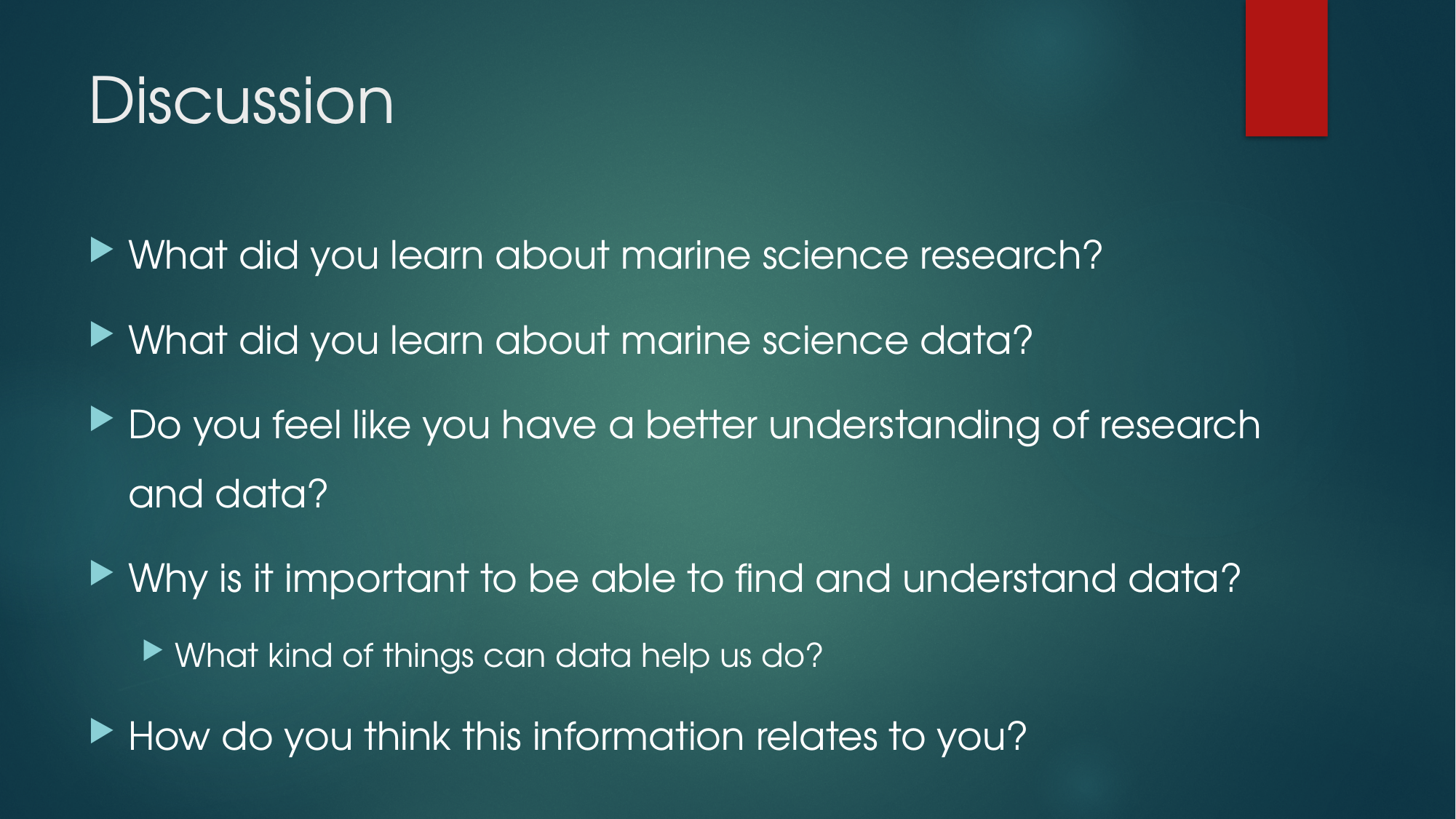

# Discussion
What did you learn about marine science research?
What did you learn about marine science data?
Do you feel like you have a better understanding of research and data?
Why is it important to be able to find and understand data?
What kind of things can data help us do?
How do you think this information relates to you?